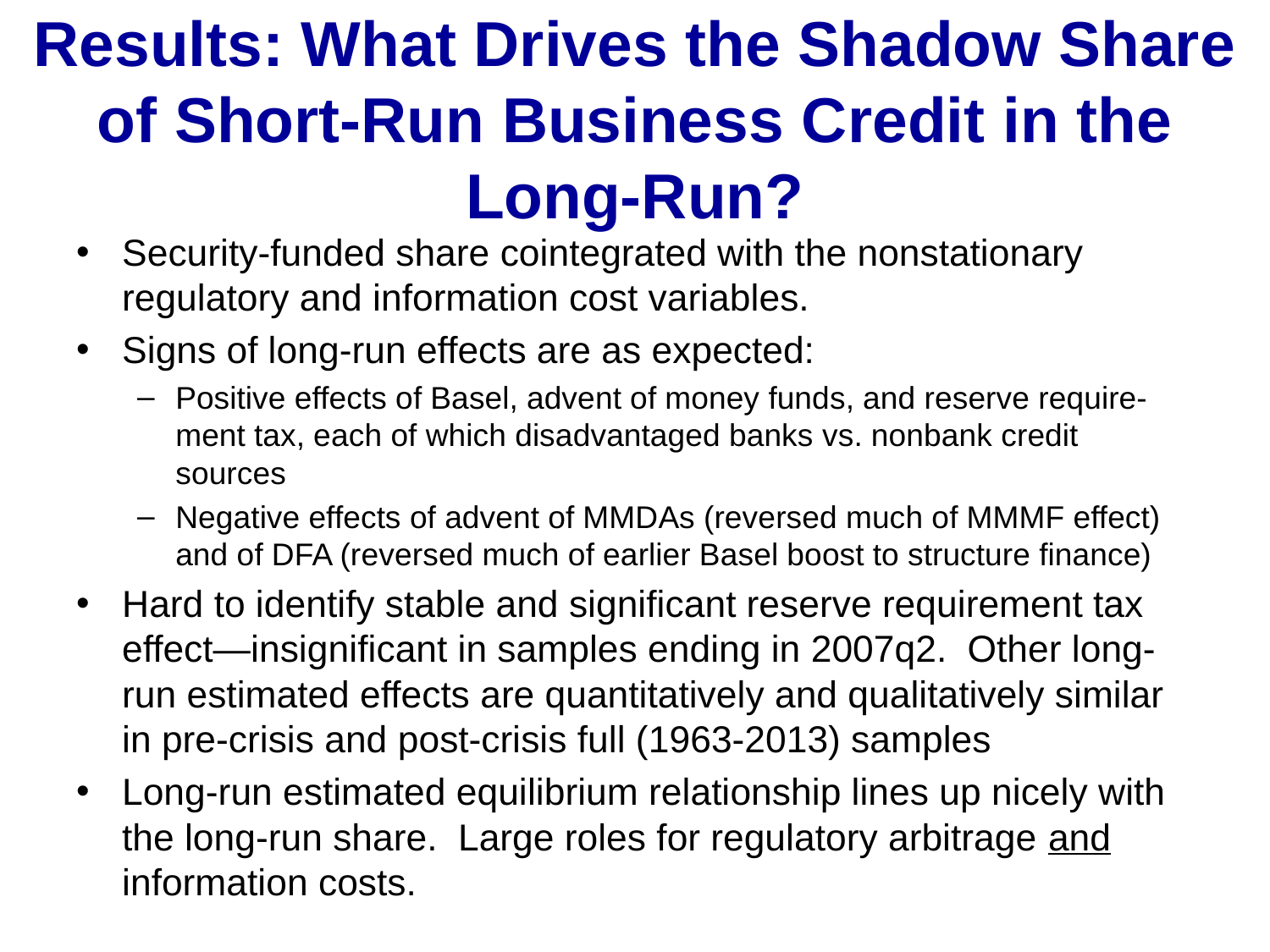

# Results: What Drives the Shadow Share of Short-Run Business Credit in the Long-Run?
Security-funded share cointegrated with the nonstationary regulatory and information cost variables.
Signs of long-run effects are as expected:
Positive effects of Basel, advent of money funds, and reserve require-ment tax, each of which disadvantaged banks vs. nonbank credit sources
Negative effects of advent of MMDAs (reversed much of MMMF effect) and of DFA (reversed much of earlier Basel boost to structure finance)
Hard to identify stable and significant reserve requirement tax effect—insignificant in samples ending in 2007q2.  Other long-run estimated effects are quantitatively and qualitatively similar in pre-crisis and post-crisis full (1963-2013) samples
Long-run estimated equilibrium relationship lines up nicely with the long-run share.  Large roles for regulatory arbitrage and information costs.